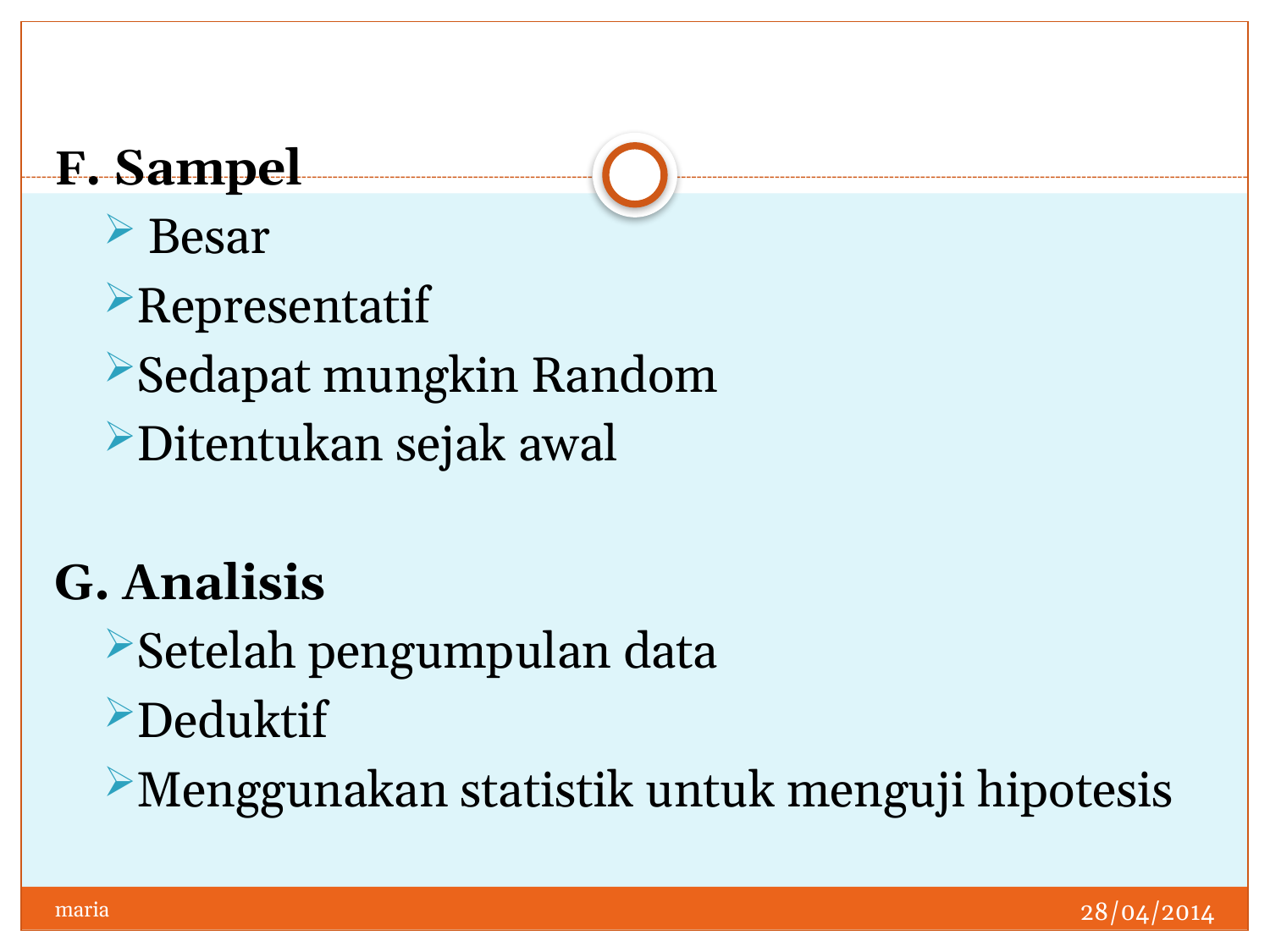

#
F. Sampel
 Besar
Representatif
Sedapat mungkin Random
Ditentukan sejak awal

G. Analisis
Setelah pengumpulan data
Deduktif
Menggunakan statistik untuk menguji hipotesis
28/04/2014
maria